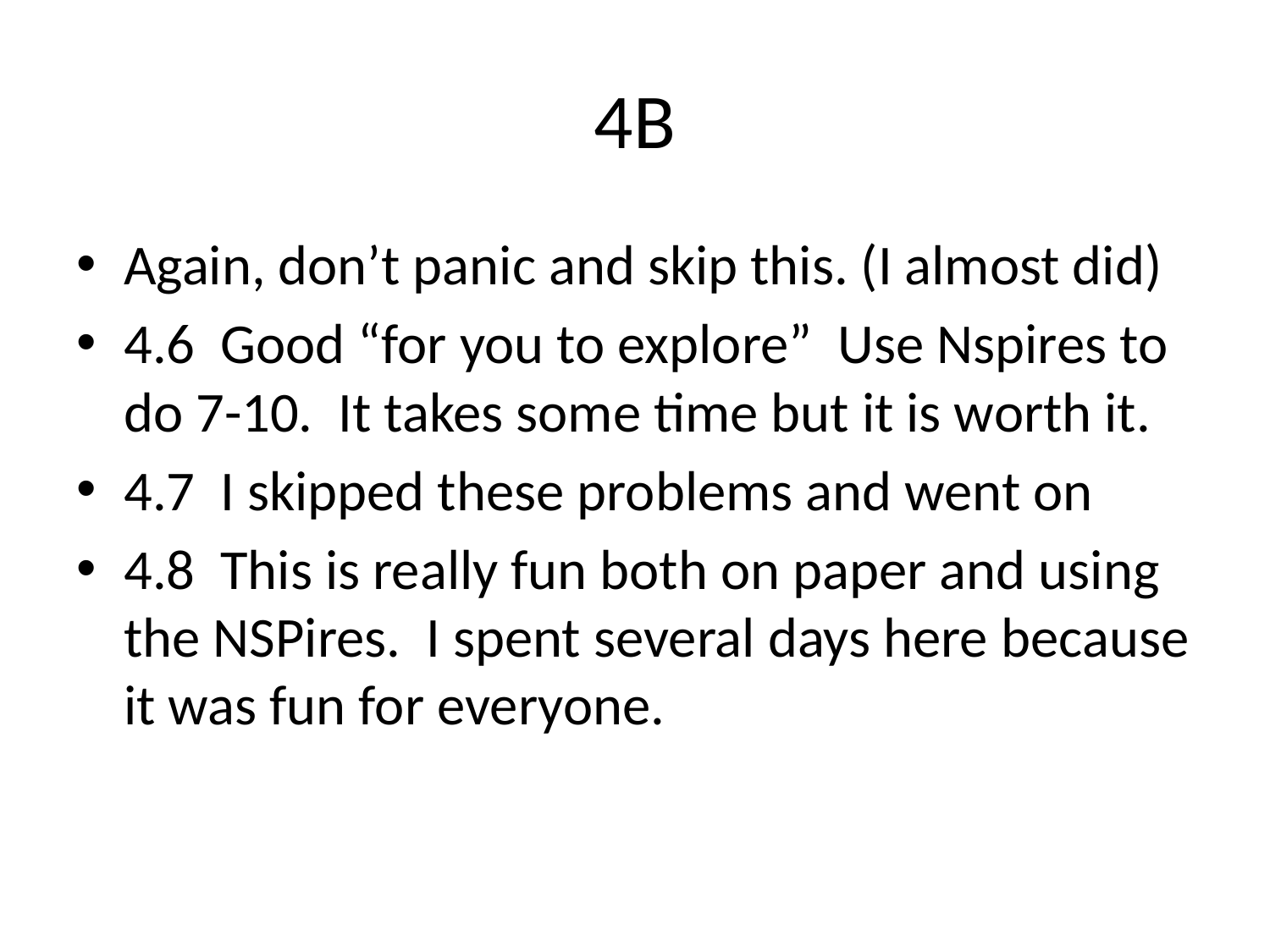

# 4B
Again, don’t panic and skip this. (I almost did)
4.6  Good “for you to explore”  Use Nspires to do 7-10.  It takes some time but it is worth it.
4.7  I skipped these problems and went on
4.8  This is really fun both on paper and using the NSPires.  I spent several days here because it was fun for everyone.